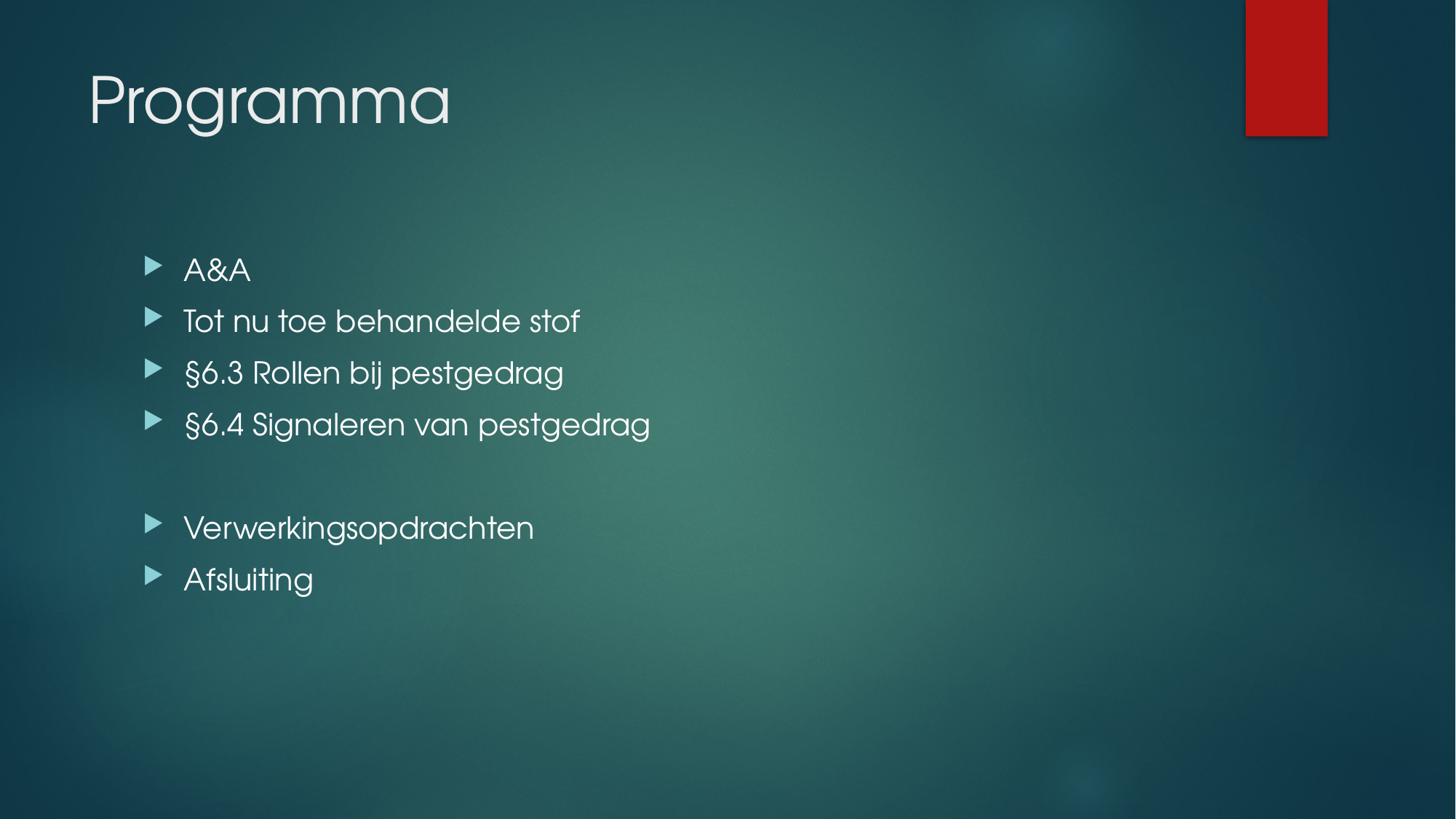

# Programma
A&A
Tot nu toe behandelde stof
§6.3 Rollen bij pestgedrag
§6.4 Signaleren van pestgedrag

Verwerkingsopdrachten
Afsluiting